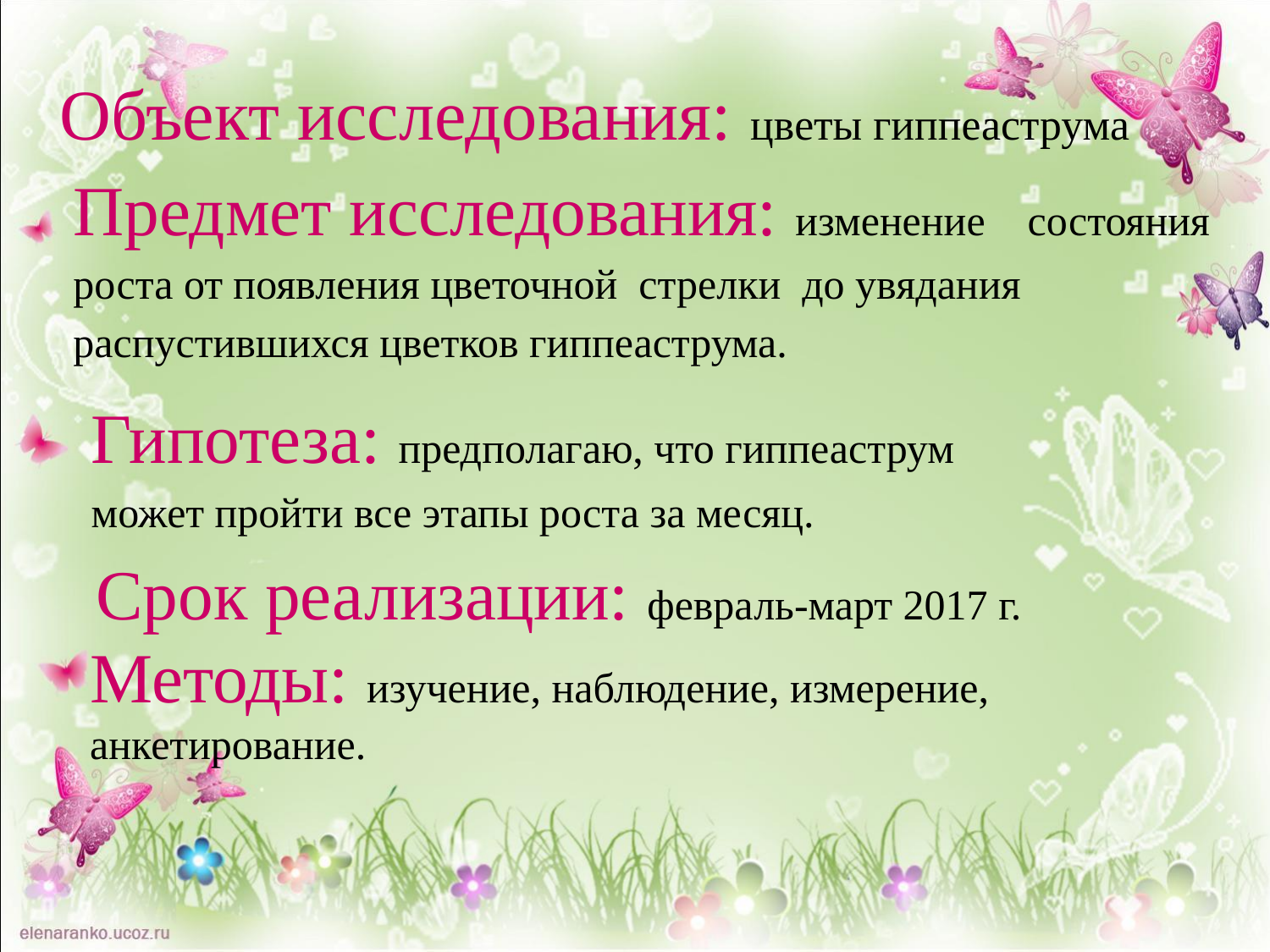

# Объект исследования: цветы гиппеаструма
Предмет исследования: изменение    состояния роста от появления цветочной  стрелки  до увядания распустившихся цветков гиппеаструма.

Гипотеза: предполагаю, что гиппеаструм
может пройти все этапы роста за месяц.
 Срок реализации: февраль-март 2017 г.
Методы: изучение, наблюдение, измерение, анкетирование.